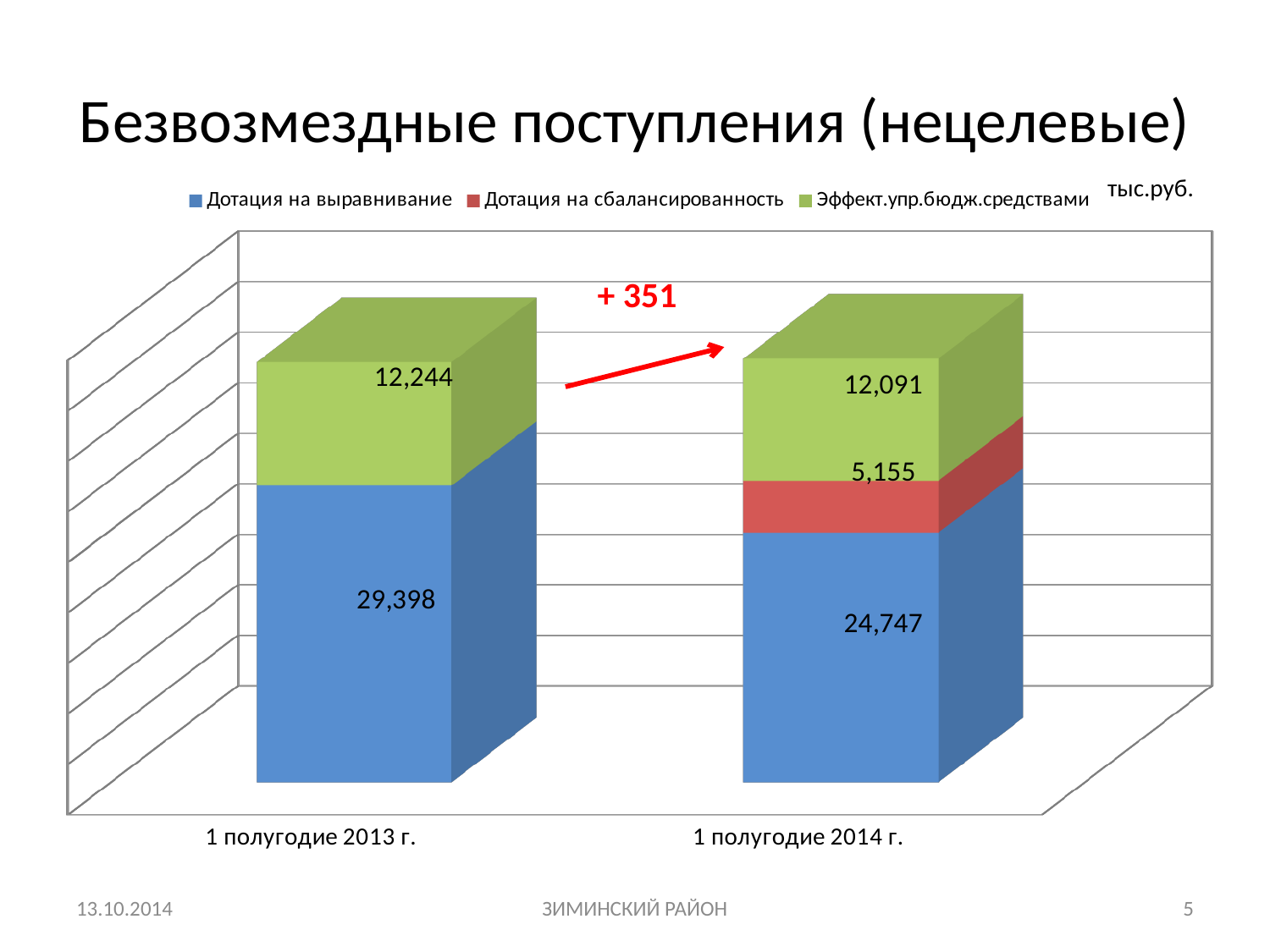

# Безвозмездные поступления (нецелевые)
тыс.руб.

[unsupported chart]

+ 351
13.10.2014
ЗИМИНСКИЙ РАЙОН
5